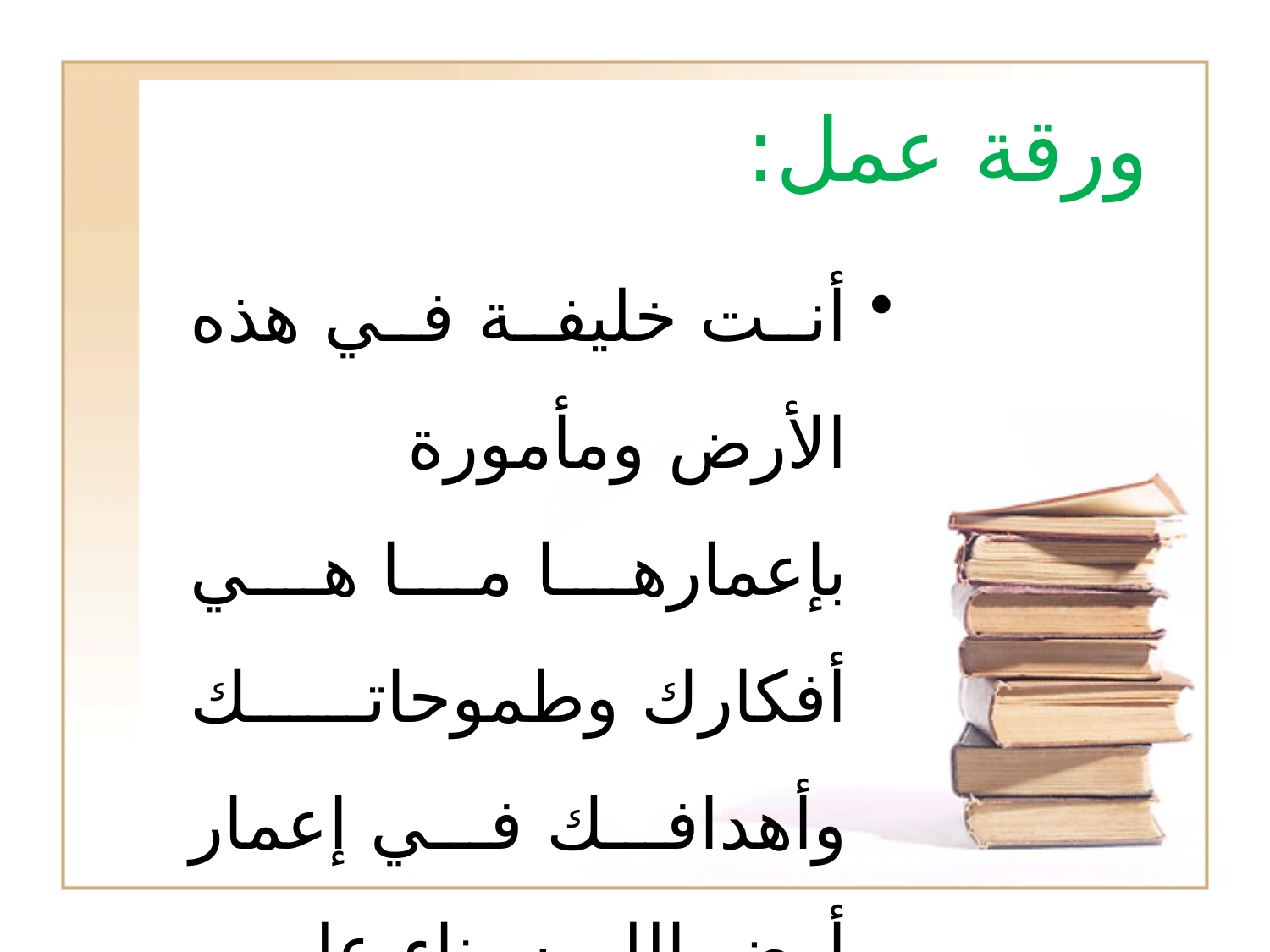

# ورقة عمل:
أنت خليفة في هذه الأرض ومأمورة بإعمارها ما هي أفكارك وطموحاتك وأهدافك في إعمار أرض الله بناء على مسؤولية الأمانة الملقاة على عاتقك؟